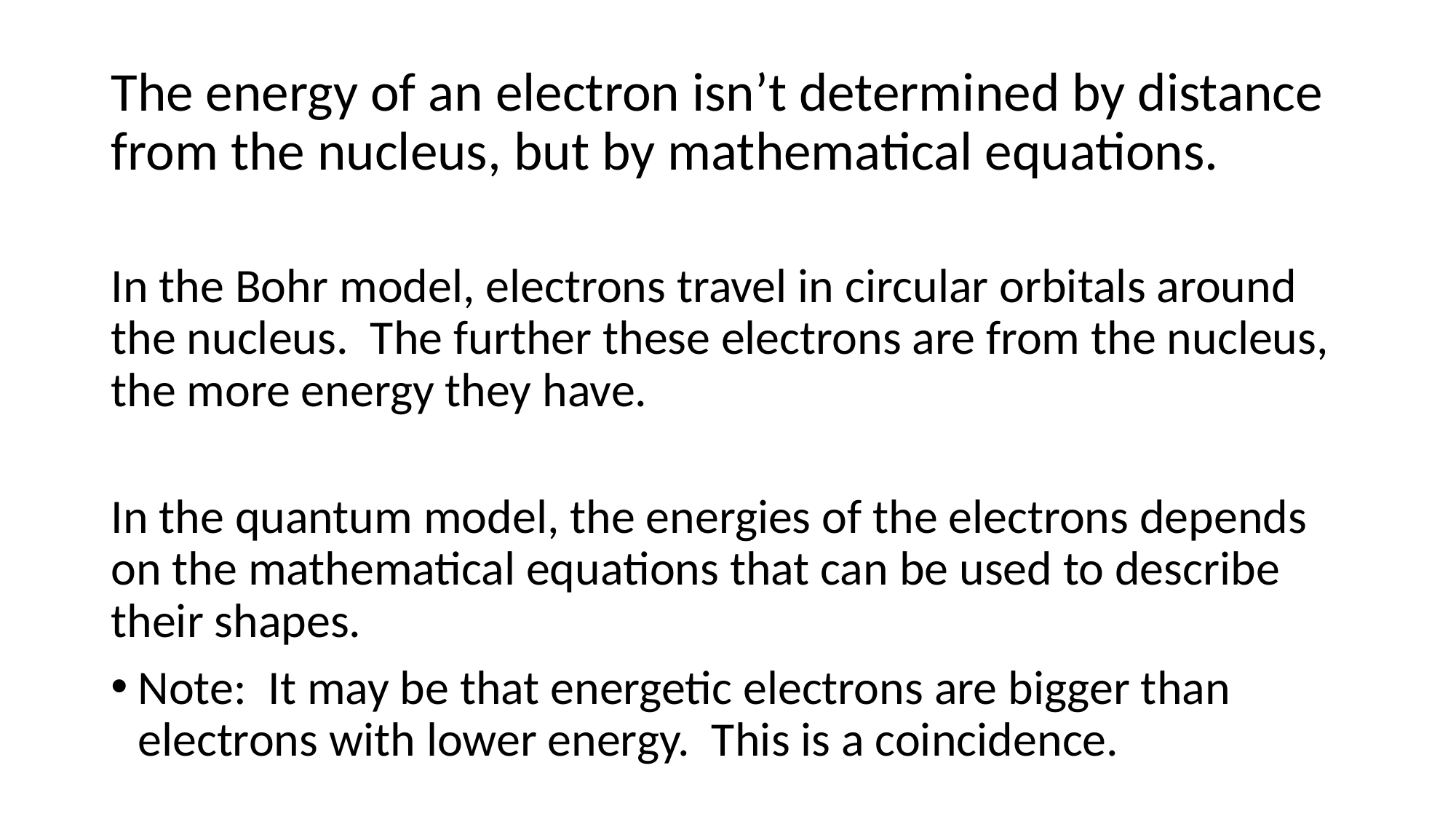

# The energy of an electron isn’t determined by distance from the nucleus, but by mathematical equations.
In the Bohr model, electrons travel in circular orbitals around the nucleus.  The further these electrons are from the nucleus, the more energy they have.

In the quantum model, the energies of the electrons depends on the mathematical equations that can be used to describe their shapes.
Note:  It may be that energetic electrons are bigger than electrons with lower energy.  This is a coincidence.